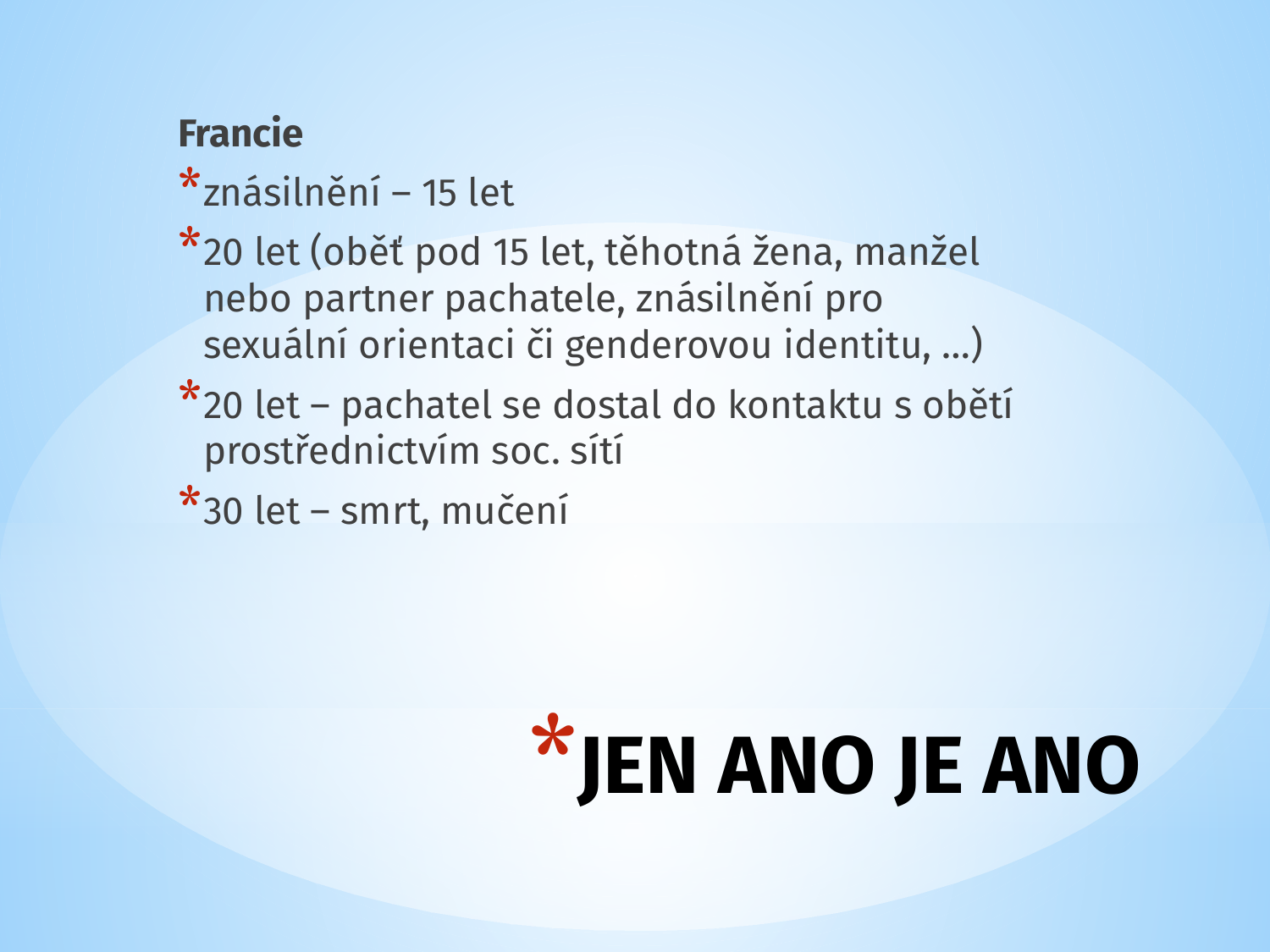

Francie
znásilnění – 15 let
20 let (oběť pod 15 let, těhotná žena, manžel nebo partner pachatele, znásilnění pro sexuální orientaci či genderovou identitu, …)
20 let – pachatel se dostal do kontaktu s obětí prostřednictvím soc. sítí
30 let – smrt, mučení
# JEN ANO JE ANO